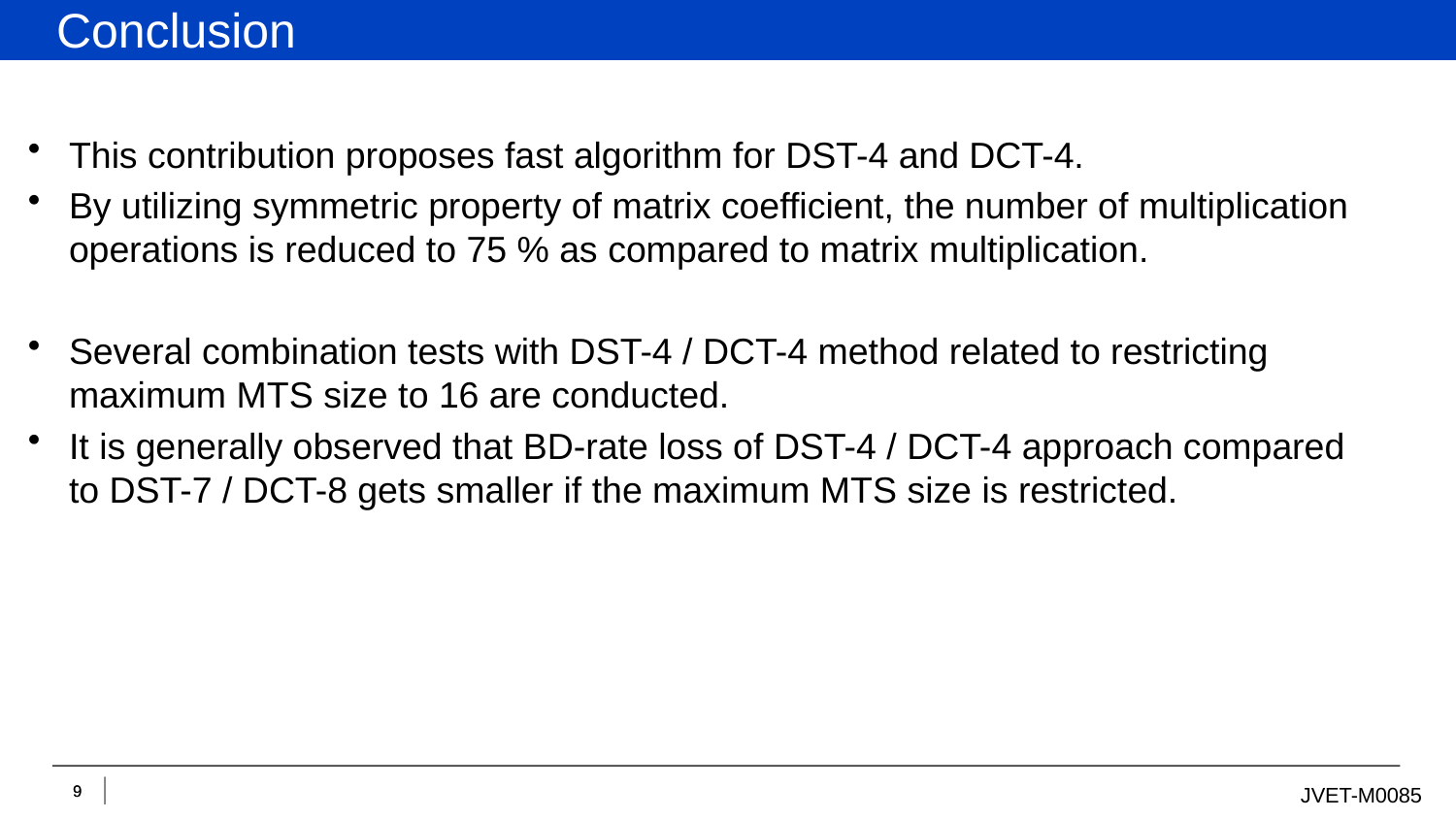

Conclusion
This contribution proposes fast algorithm for DST-4 and DCT-4.
By utilizing symmetric property of matrix coefficient, the number of multiplication operations is reduced to 75 % as compared to matrix multiplication.

Several combination tests with DST-4 / DCT-4 method related to restricting maximum MTS size to 16 are conducted.
It is generally observed that BD-rate loss of DST-4 / DCT-4 approach compared to DST-7 / DCT-8 gets smaller if the maximum MTS size is restricted.

9